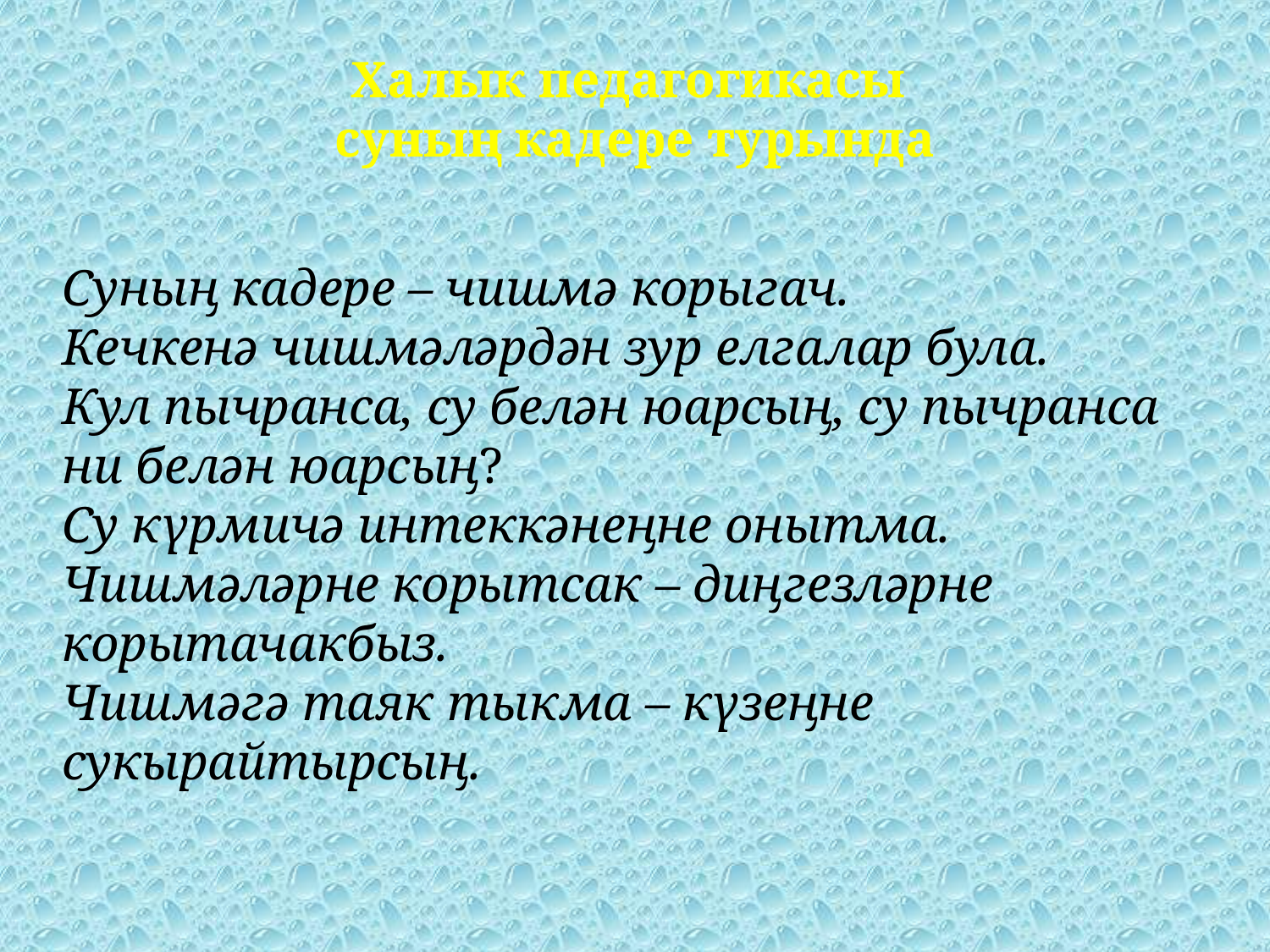

# Халык педагогикасы суның кадере турында

Суның кадере – чишмә корыгач.
Кечкенә чишмәләрдән зур елгалар була.
Кул пычранса, су белән юарсың, су пычранса ни белән юарсың?
Су күрмичә интеккәнеңне онытма.
Чишмәләрне корытсак – диңгезләрне
корытачакбыз.
Чишмәгә таяк тыкма – күзеңне сукырайтырсың.